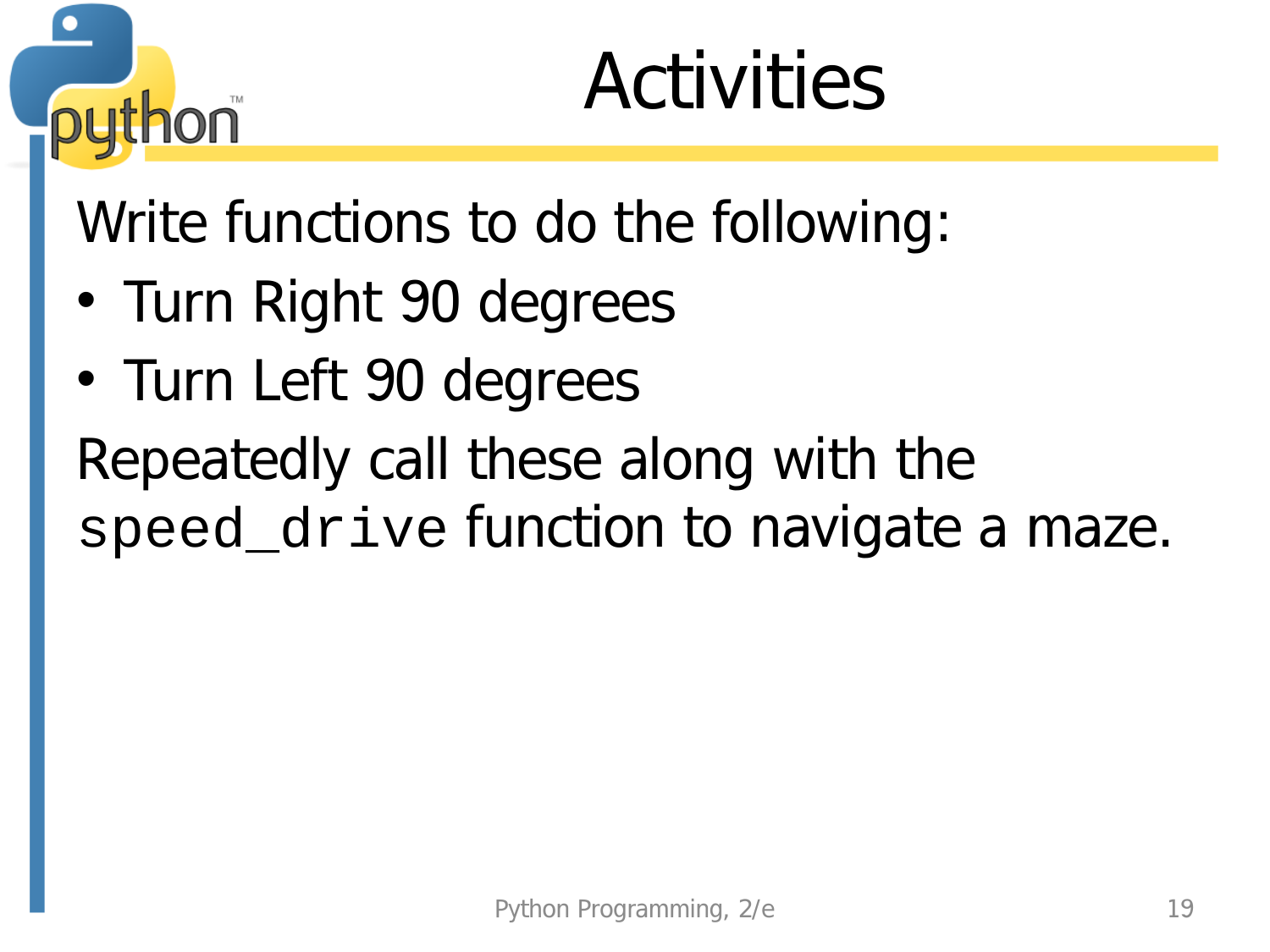

# Activities
Write functions to do the following:
Turn Right 90 degrees
Turn Left 90 degrees
Repeatedly call these along with the speed_drive function to navigate a maze.
Python Programming, 2/e
19